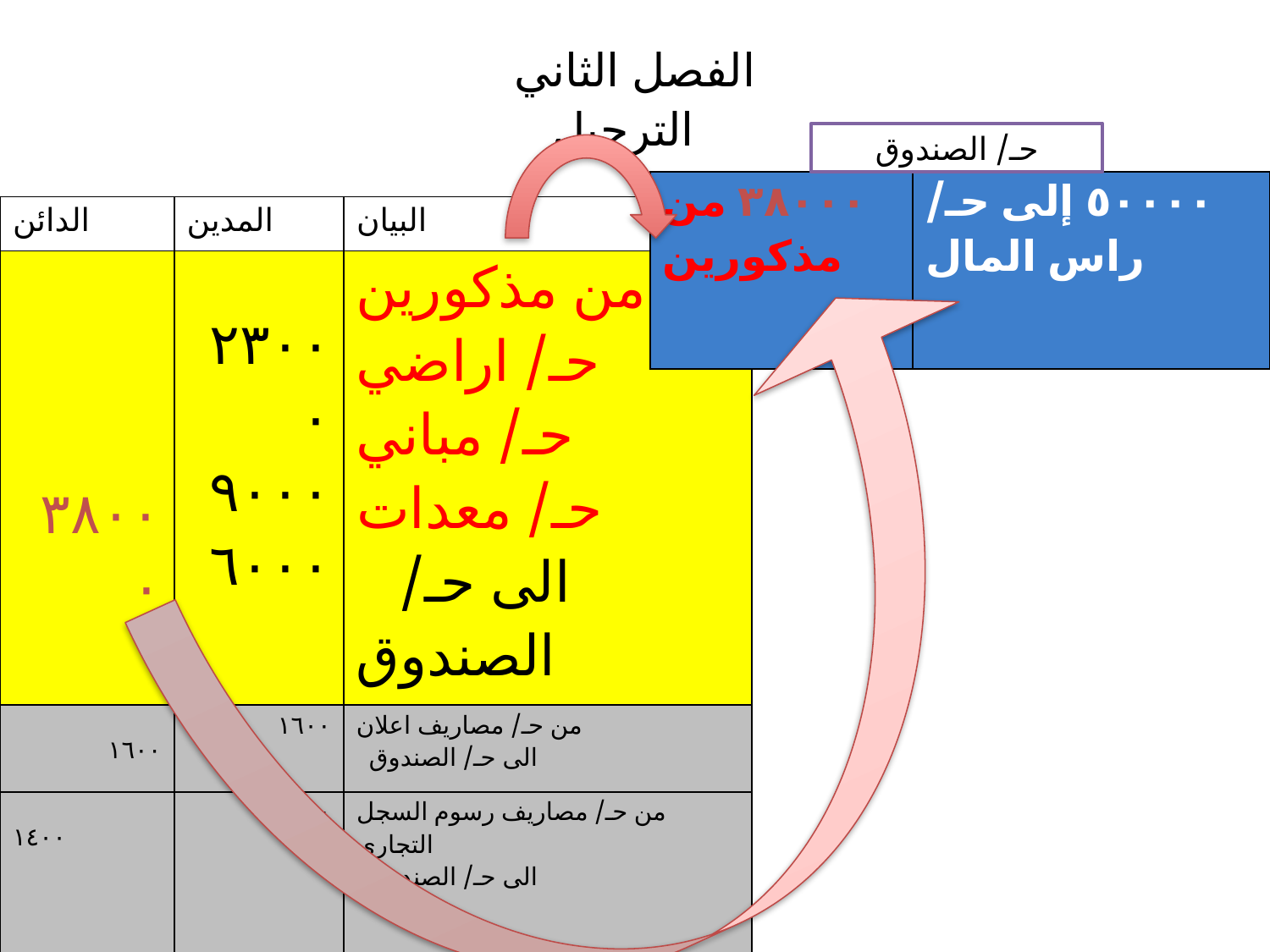

# الفصل الثاني الترحيل

حـ/ الصندوق
| ٣٨٠٠٠ من مذكورين | ٥٠٠٠٠ إلى حـ/ راس المال |
| --- | --- |
| الدائن | المدين | البيان |
| --- | --- | --- |
| ٣٨٠٠٠ | ٢٣٠٠٠ ٩٠٠٠ ٦٠٠٠ | من مذكورين حـ/ اراضي حـ/ مباني حـ/ معدات الى حـ/ الصندوق |
| ١٦٠٠ | ١٦٠٠ | من حـ/ مصاريف اعلان الى حـ/ الصندوق |
| ١٤٠٠ | ١٤٠٠ | من حـ/ مصاريف رسوم السجل التجاري الى حـ/ الصندوق |